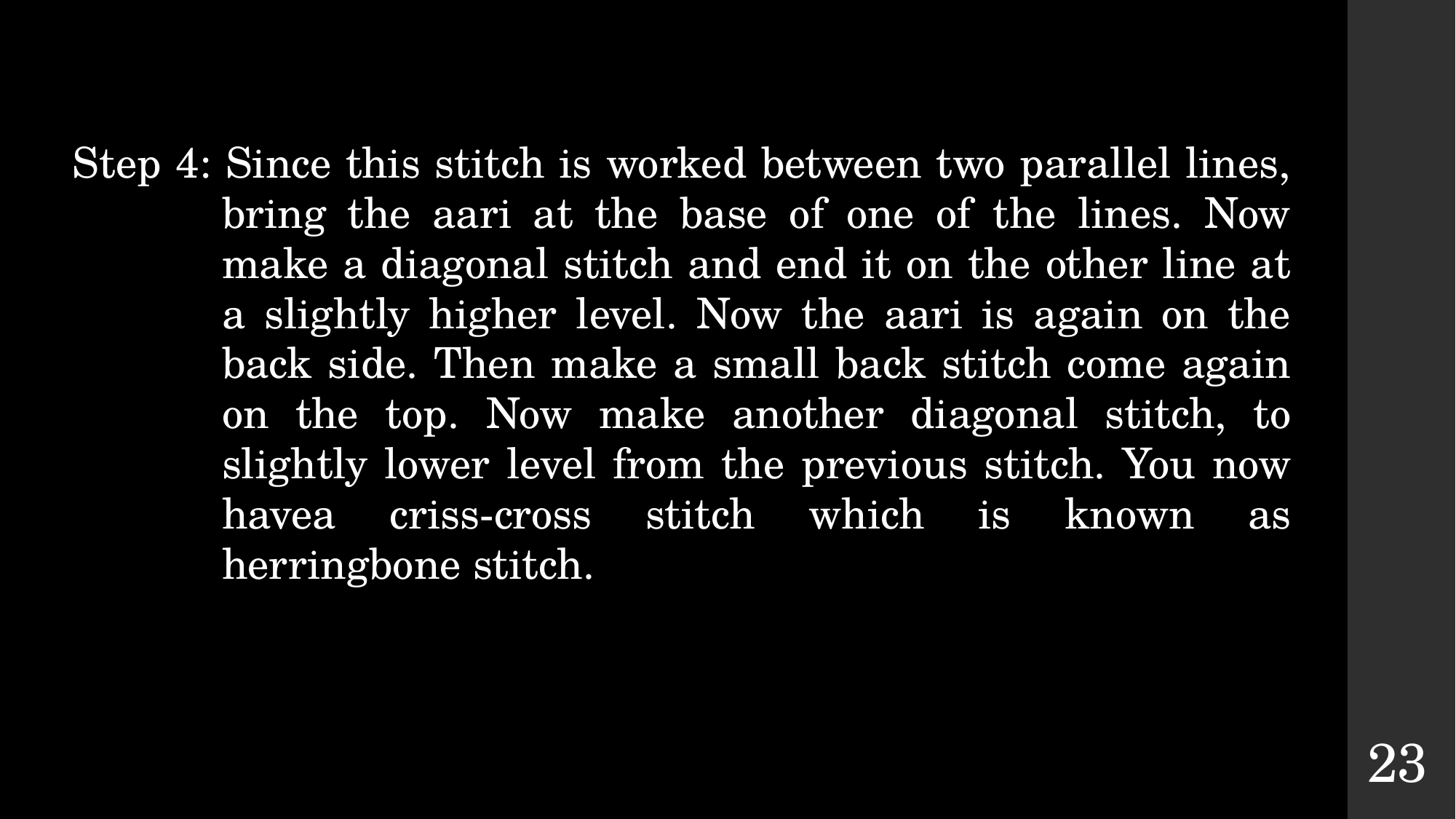

Step 4: Since this stitch is worked between two parallel lines, bring the aari at the base of one of the lines. Now make a diagonal stitch and end it on the other line at a slightly higher level. Now the aari is again on the back side. Then make a small back stitch come again on the top. Now make another diagonal stitch, to slightly lower level from the previous stitch. You now havea criss-cross stitch which is known as herringbone stitch.

23